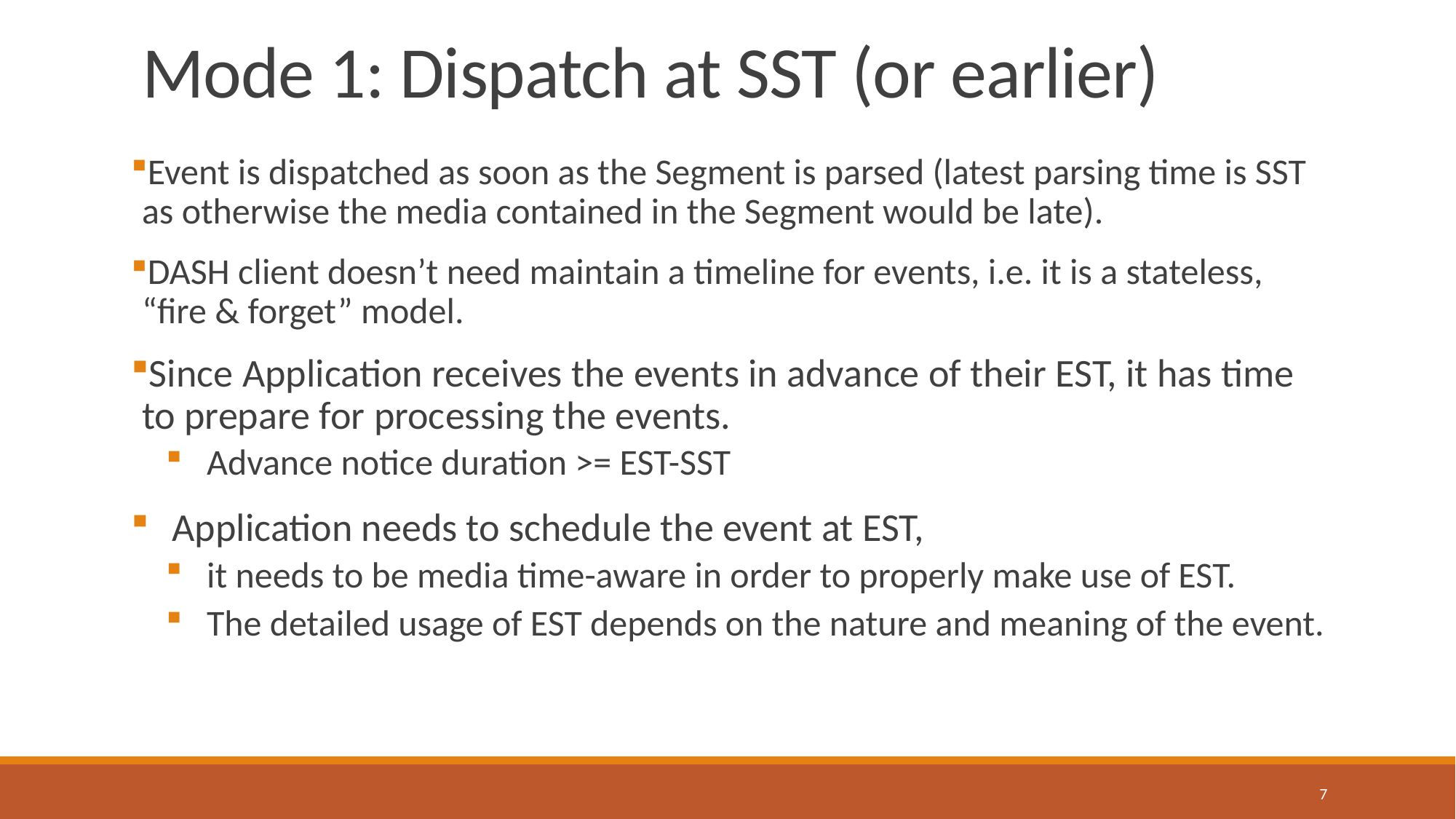

# Mode 1: Dispatch at SST (or earlier)
Event is dispatched as soon as the Segment is parsed (latest parsing time is SST as otherwise the media contained in the Segment would be late).
DASH client doesn’t need maintain a timeline for events, i.e. it is a stateless,  “fire & forget” model.
Since Application receives the events in advance of their EST, it has time to prepare for processing the events.
Advance notice duration >= EST-SST
Application needs to schedule the event at EST,
it needs to be media time-aware in order to properly make use of EST.
The detailed usage of EST depends on the nature and meaning of the event.

7